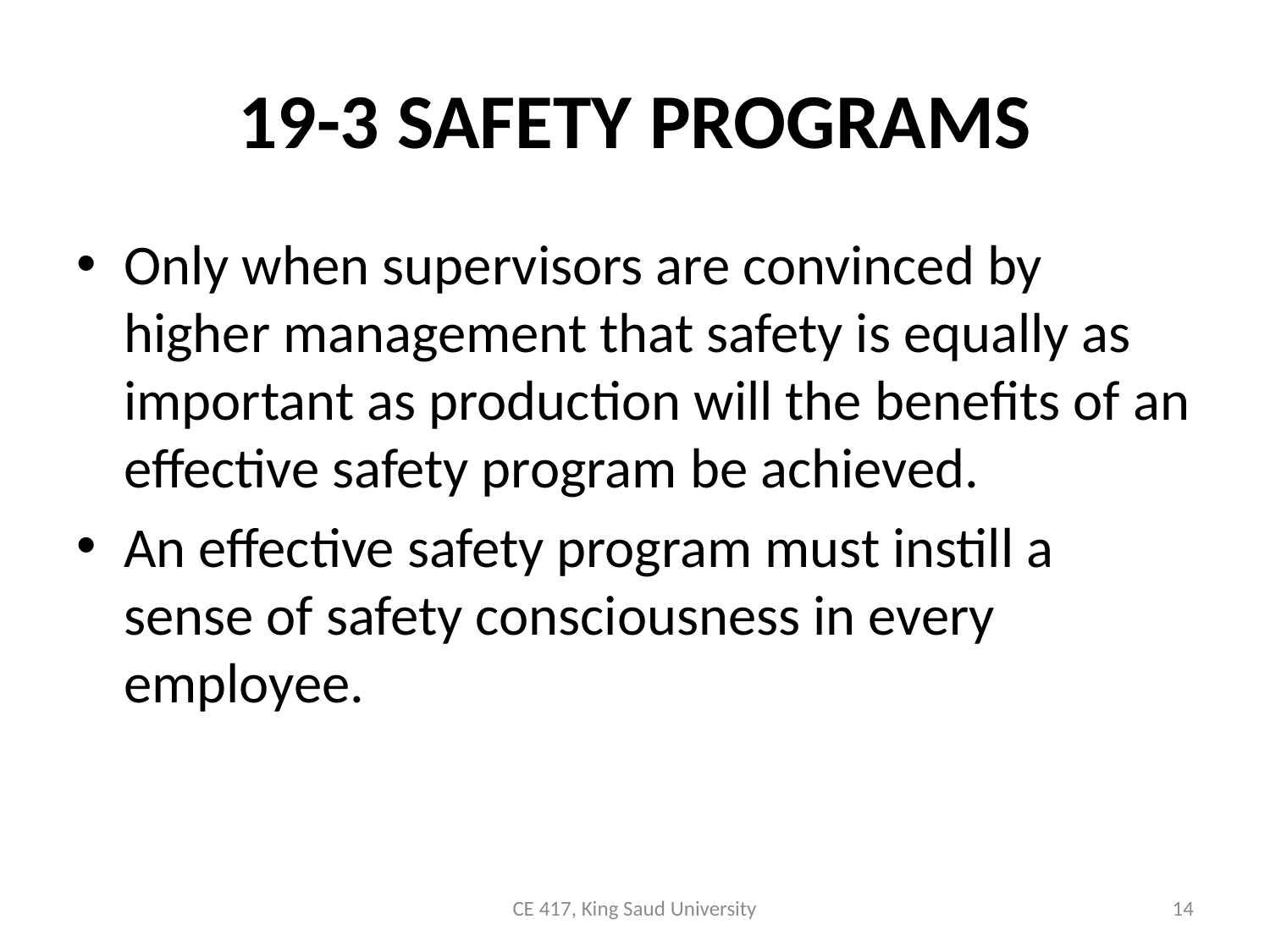

# 19-3 SAFETY PROGRAMS
Only when supervisors are convinced by higher management that safety is equally as important as production will the benefits of an effective safety program be achieved.
An effective safety program must instill a sense of safety consciousness in every employee.
CE 417, King Saud University
14